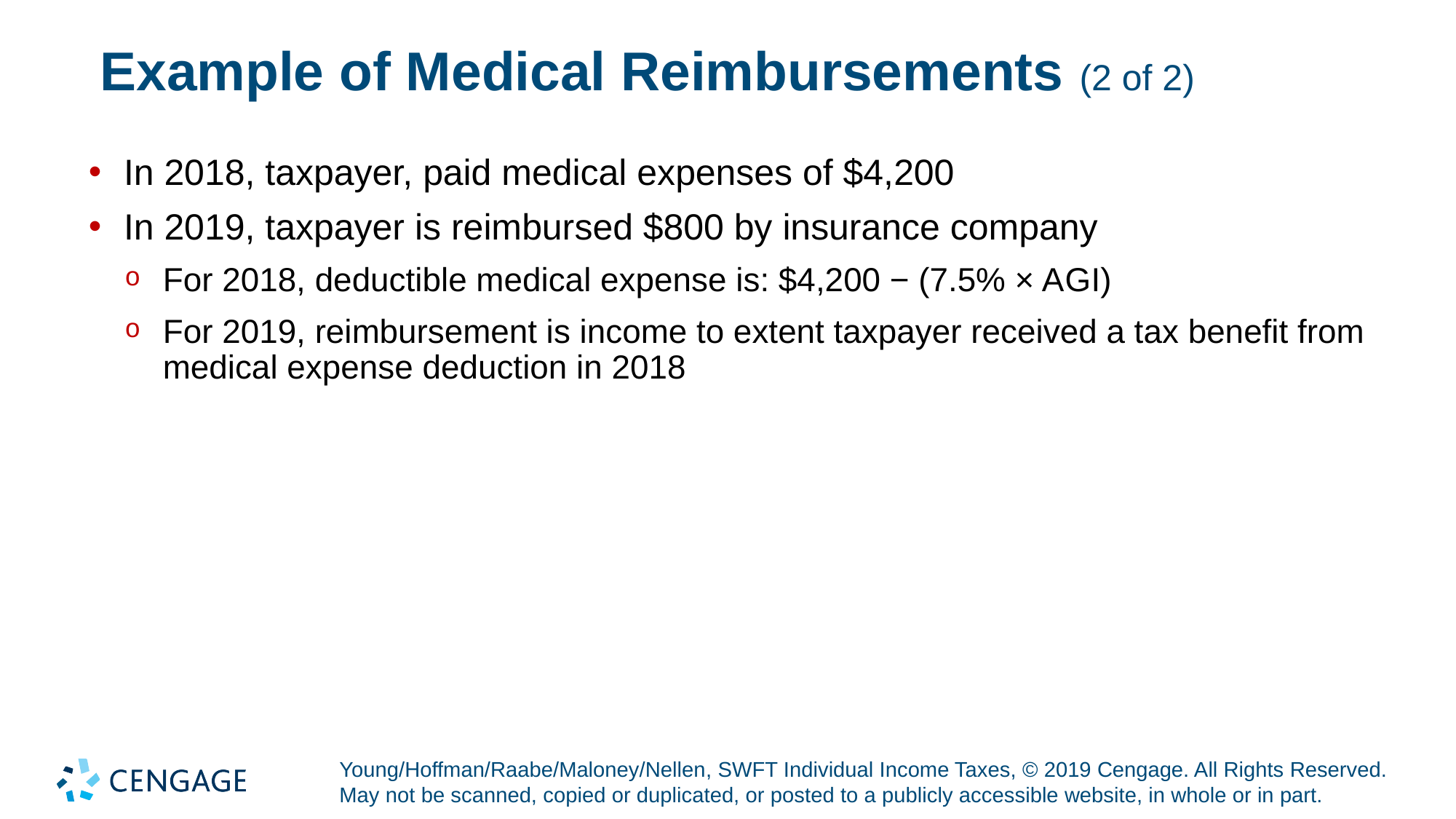

# Example of Medical Reimbursements (2 of 2)
In 2018, taxpayer, paid medical expenses of $4,200
In 2019, taxpayer is reimbursed $800 by insurance company
For 2018, deductible medical expense is: $4,200 − (7.5% × A G I)
For 2019, reimbursement is income to extent taxpayer received a tax benefit from medical expense deduction in 2018